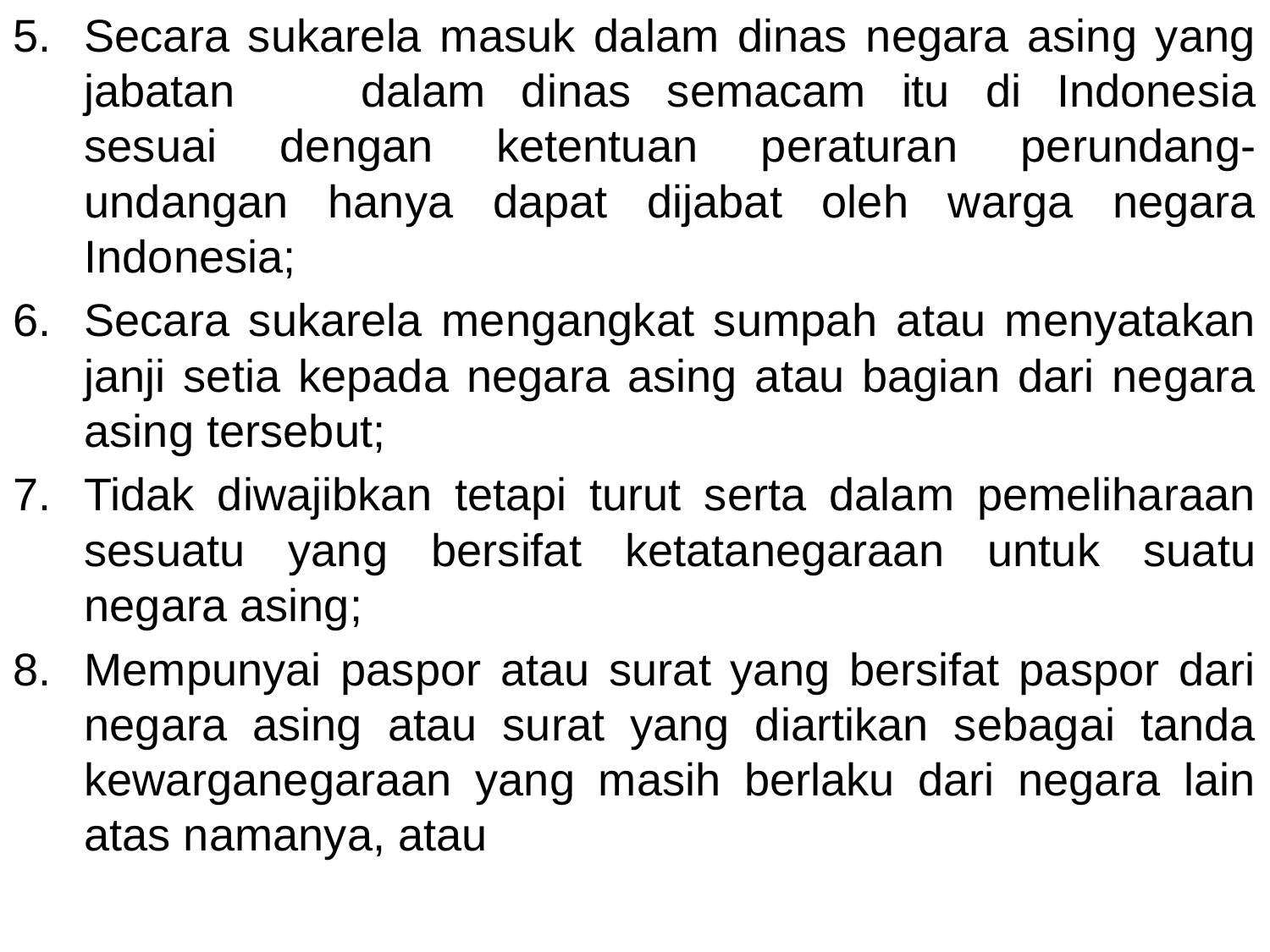

Secara sukarela masuk dalam dinas negara asing yang jabatan 	dalam dinas semacam itu di Indonesia sesuai dengan ketentuan peraturan perundang-undangan hanya dapat dijabat oleh warga negara Indonesia;
Secara sukarela mengangkat sumpah atau menyatakan janji setia kepada negara asing atau bagian dari negara asing tersebut;
Tidak diwajibkan tetapi turut serta dalam pemeliharaan sesuatu yang bersifat ketatanegaraan untuk suatu negara asing;
Mempunyai paspor atau surat yang bersifat paspor dari negara asing atau surat yang diartikan sebagai tanda kewarganegaraan yang masih berlaku dari negara lain atas namanya, atau